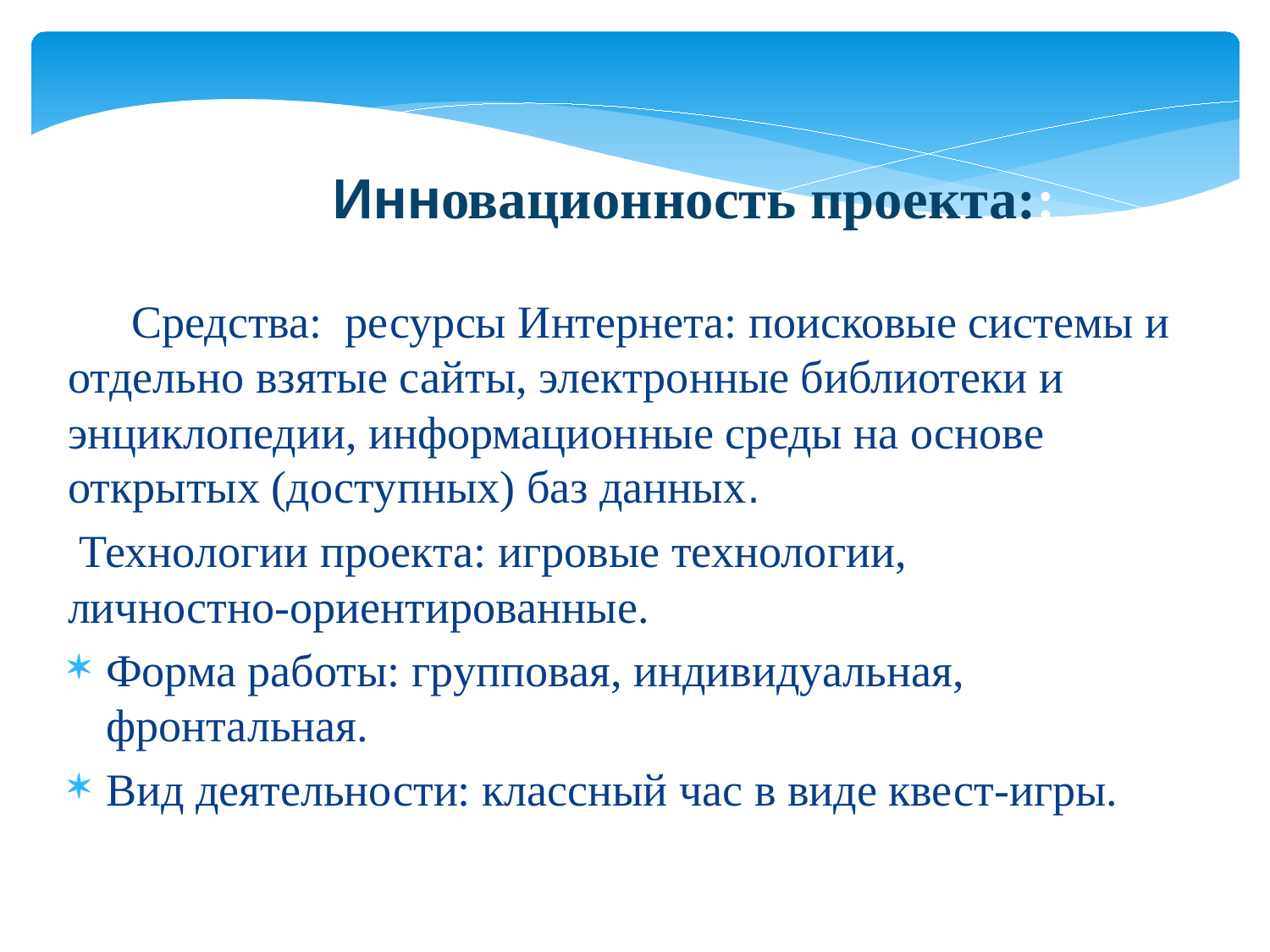

Инновационность проекта::

     Средства:  ресурсы Интернета: поисковые системы и отдельно взятые сайты, электронные библиотеки и энциклопедии, информационные среды на основе открытых (доступных) баз данных.
 Технологии проекта: игровые технологии,      личностно-ориентированные.
Форма работы: групповая, индивидуальная, фронтальная.
Вид деятельности: классный час в виде квест-игры.